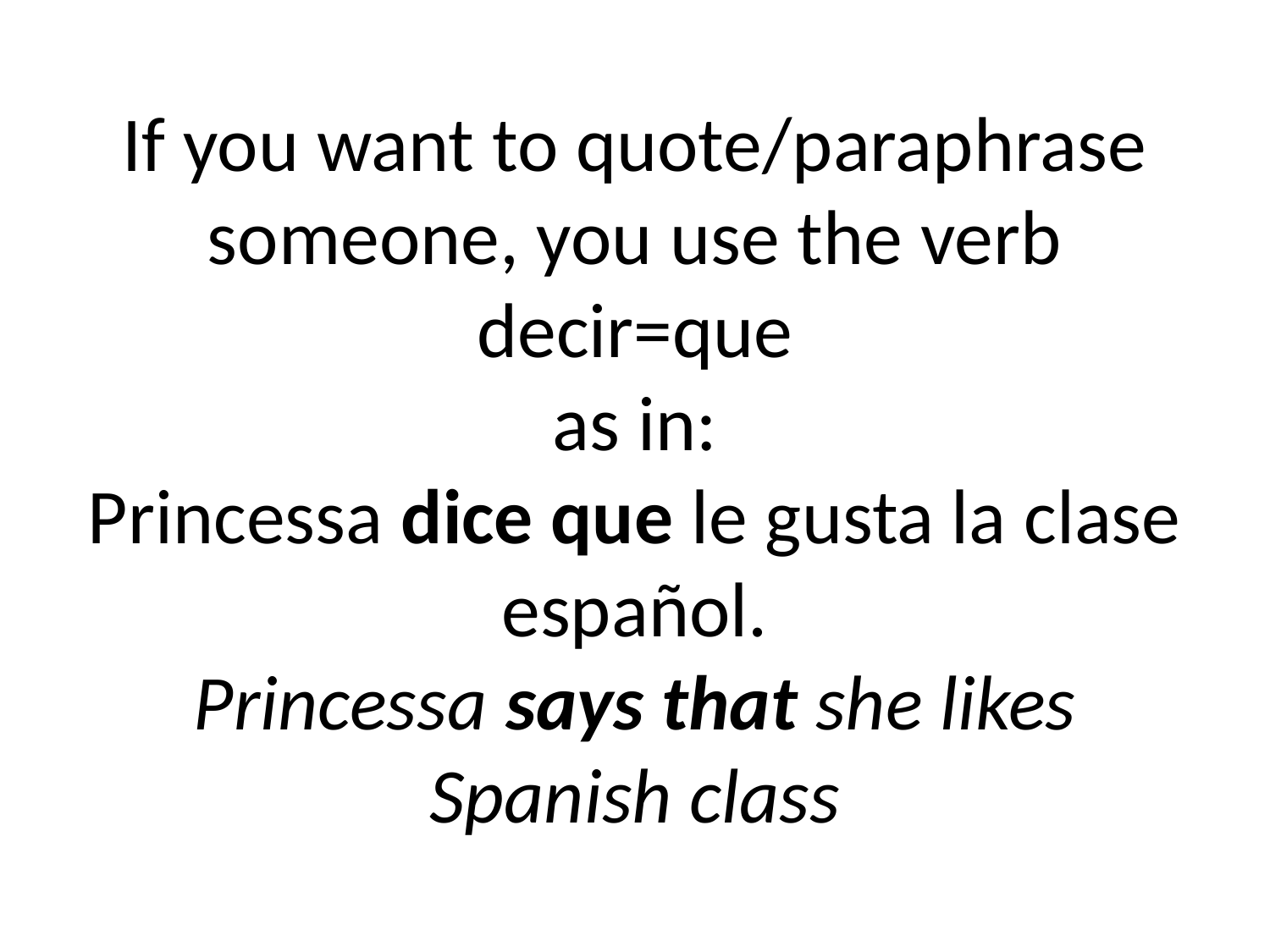

# If you want to quote/paraphrase someone, you use the verb decir=que as in: Princessa dice que le gusta la clase español. Princessa says that she likes Spanish class